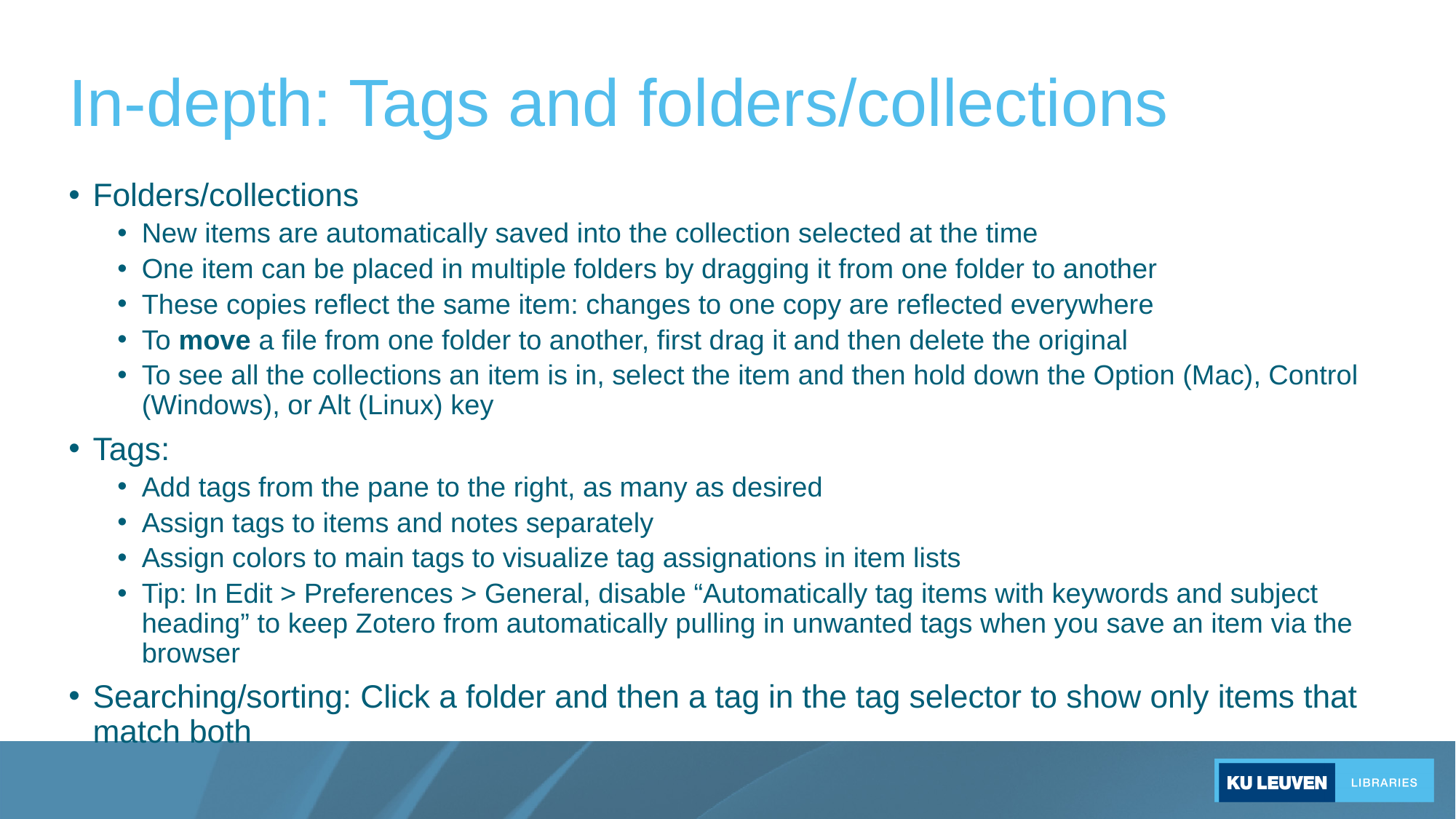

# In-depth: Tags and folders/collections
Folders/collections
New items are automatically saved into the collection selected at the time
One item can be placed in multiple folders by dragging it from one folder to another
These copies reflect the same item: changes to one copy are reflected everywhere
To move a file from one folder to another, first drag it and then delete the original
To see all the collections an item is in, select the item and then hold down the Option (Mac), Control (Windows), or Alt (Linux) key
Tags:
Add tags from the pane to the right, as many as desired
Assign tags to items and notes separately
Assign colors to main tags to visualize tag assignations in item lists
Tip: In Edit > Preferences > General, disable “Automatically tag items with keywords and subject heading” to keep Zotero from automatically pulling in unwanted tags when you save an item via the browser
Searching/sorting: Click a folder and then a tag in the tag selector to show only items that match both